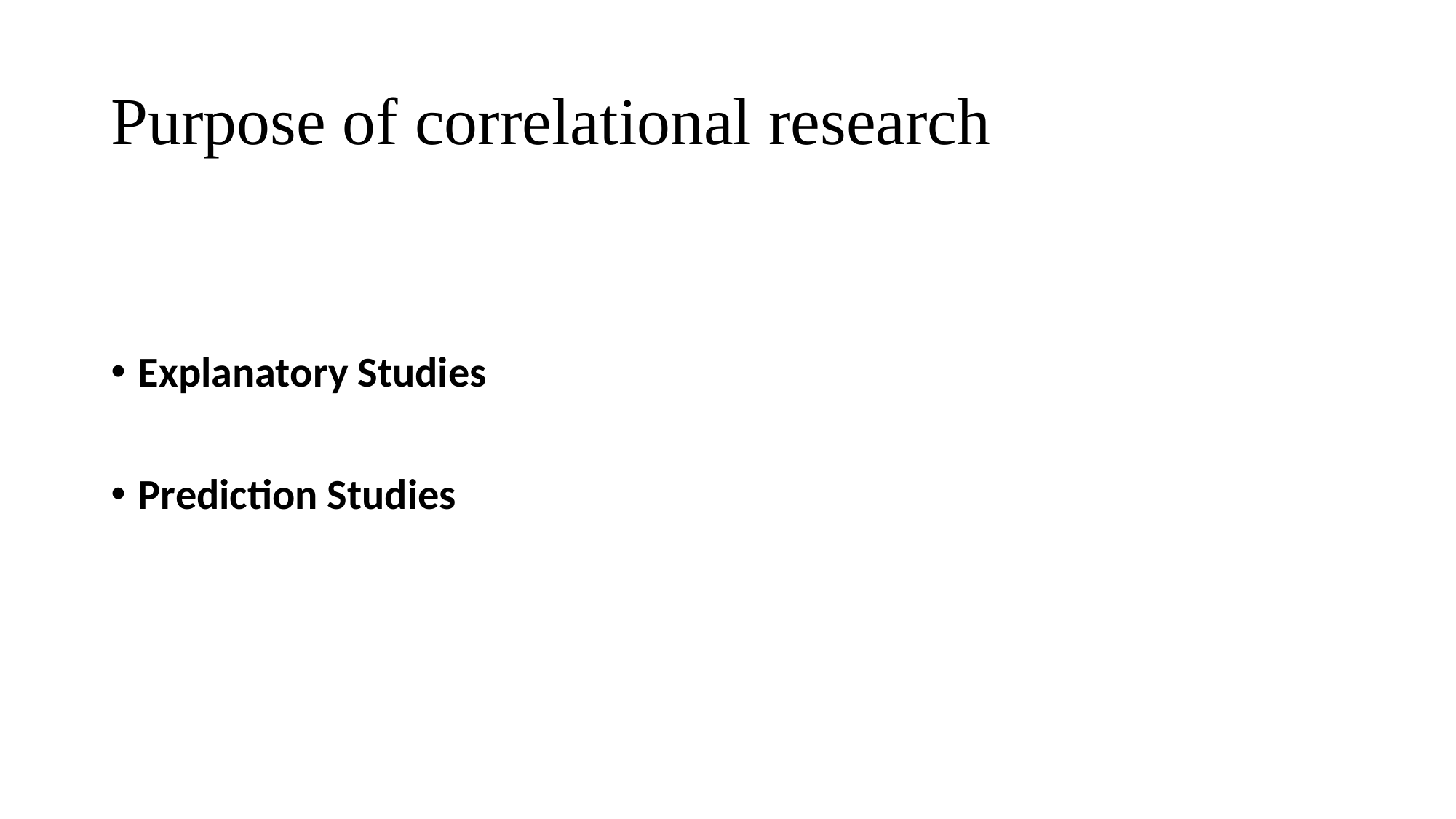

# Purpose of correlational research

Explanatory Studies

Prediction Studies